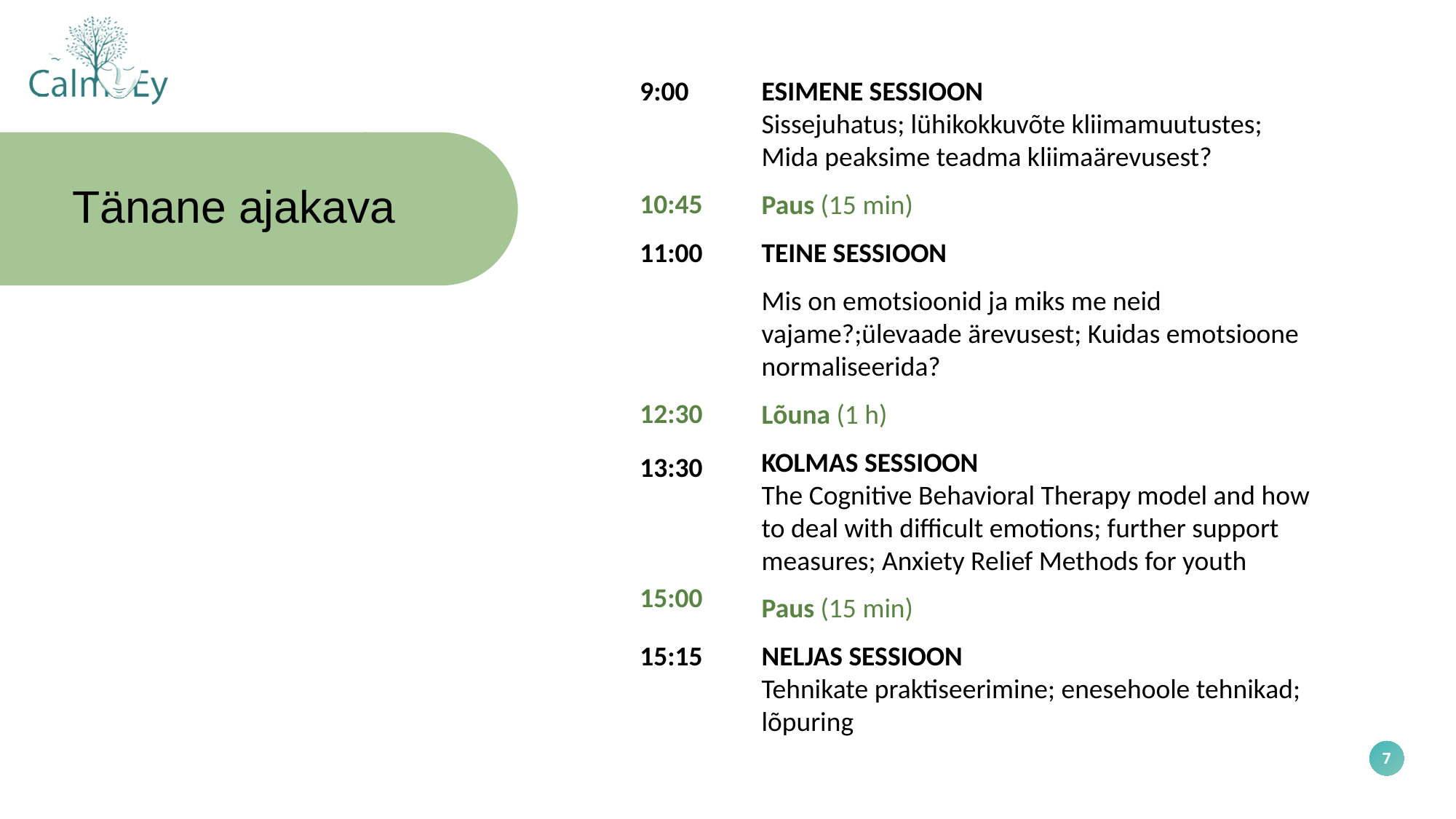

9:00
ESIMENE SESSIOON
Sissejuhatus; lühikokkuvõte kliimamuutustes;
Mida peaksime teadma kliimaärevusest?
Paus (15 min)
TEINE SESSIOON
Mis on emotsioonid ja miks me neid vajame?;ülevaade ärevusest; Kuidas emotsioone normaliseerida?
Lõuna (1 h)
KOLMAS SESSIOON
The Cognitive Behavioral Therapy model and how to deal with difficult emotions; further support measures; Anxiety Relief Methods for youth
Paus (15 min)
NELJAS SESSIOON
Tehnikate praktiseerimine; enesehoole tehnikad; lõpuring

Tänane ajakava
10:45
11:00
12:30
13:30
15:00
15:15